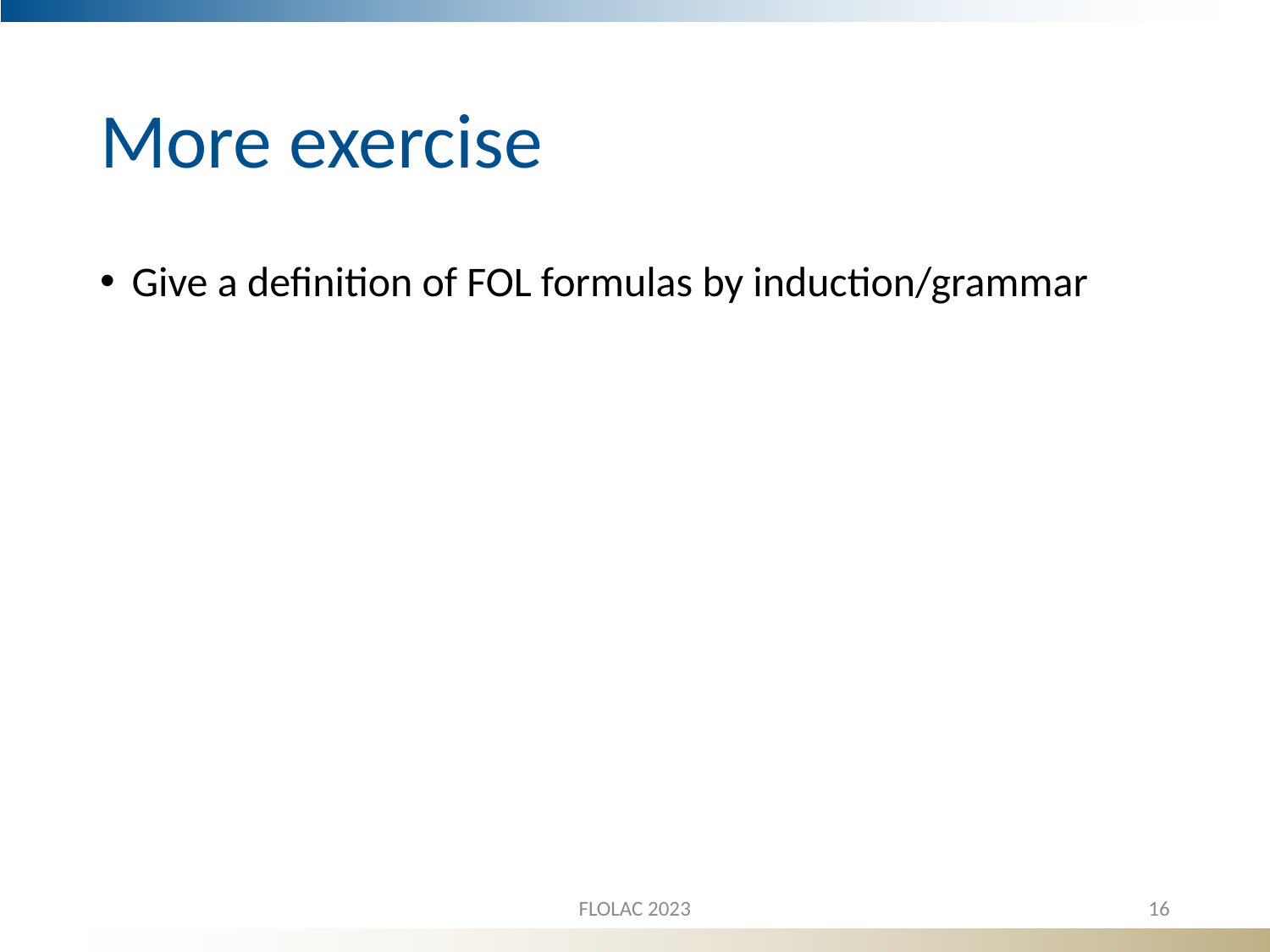

# More exercise
Give a definition of FOL formulas by induction/grammar
FLOLAC 2023
16